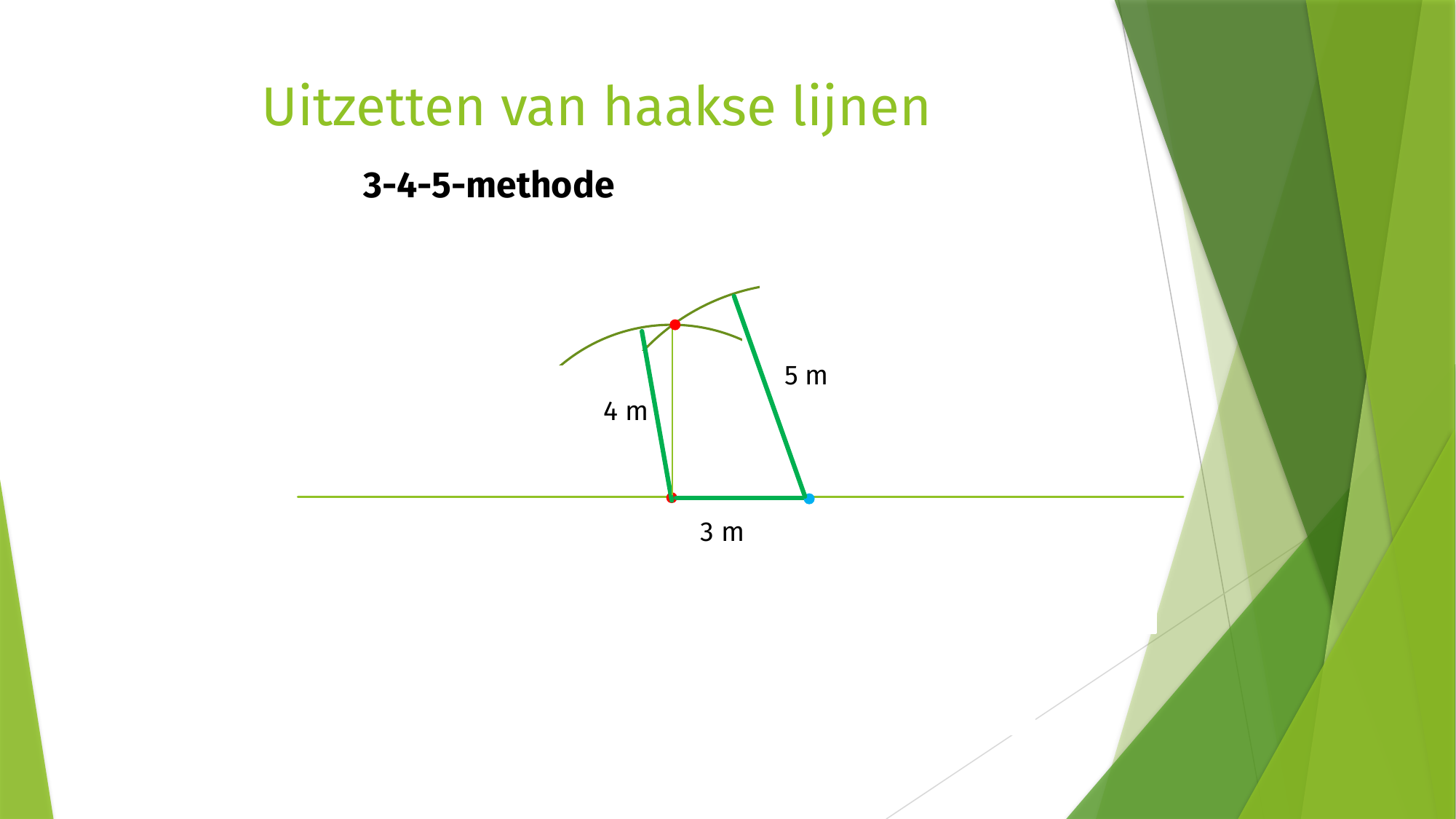

Uitzetten van haakse lijnen
3-4-5-methode

5 m
4 m

3 m